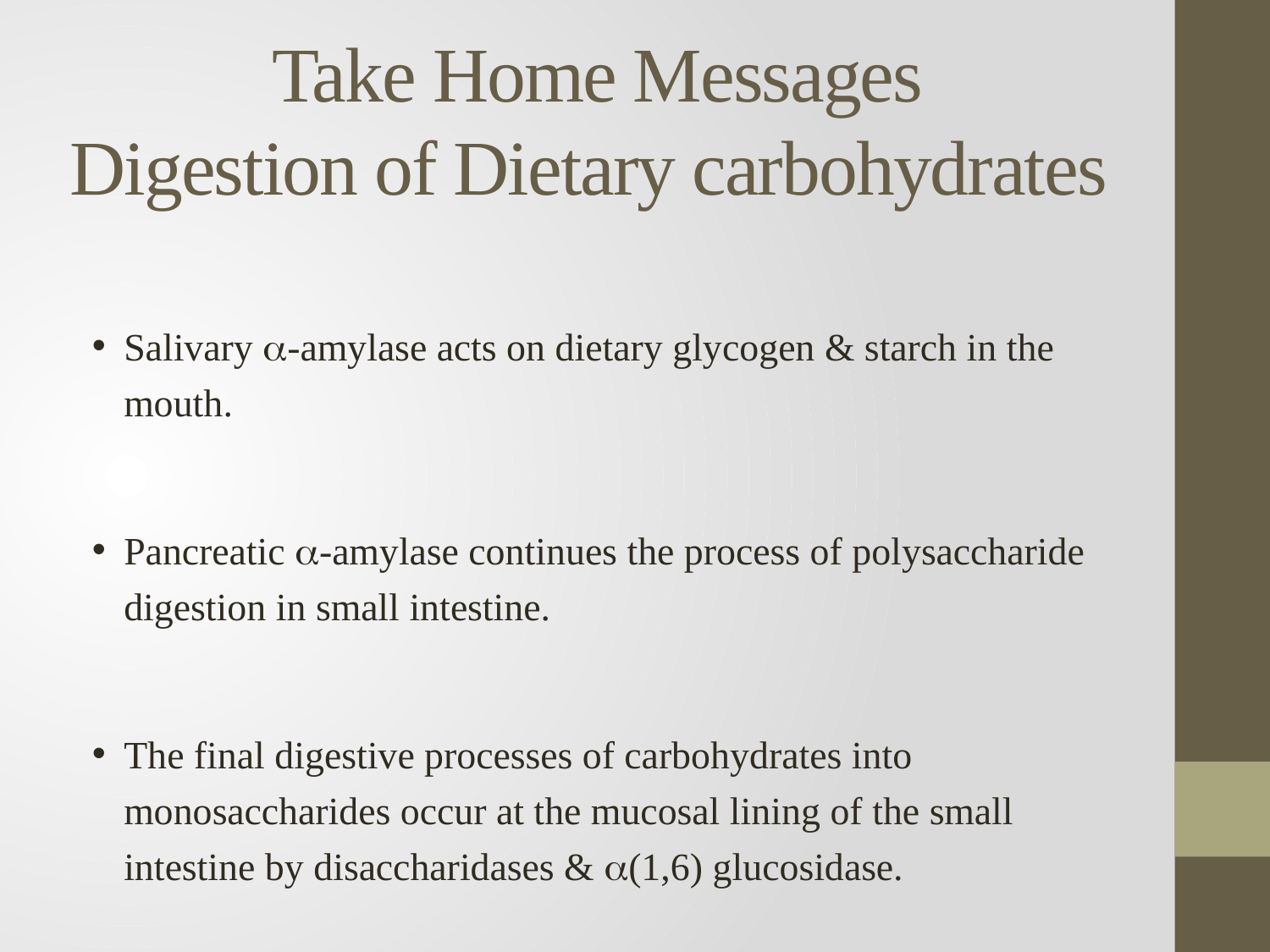

# Take Home Messages Digestion of Dietary carbohydrates
Salivary α-amylase acts on dietary glycogen & starch in the mouth.

Pancreatic α-amylase continues the process of polysaccharide digestion in small intestine.

The final digestive processes of carbohydrates into monosaccharides occur at the mucosal lining of the small intestine by disaccharidases & α(1,6) glucosidase.